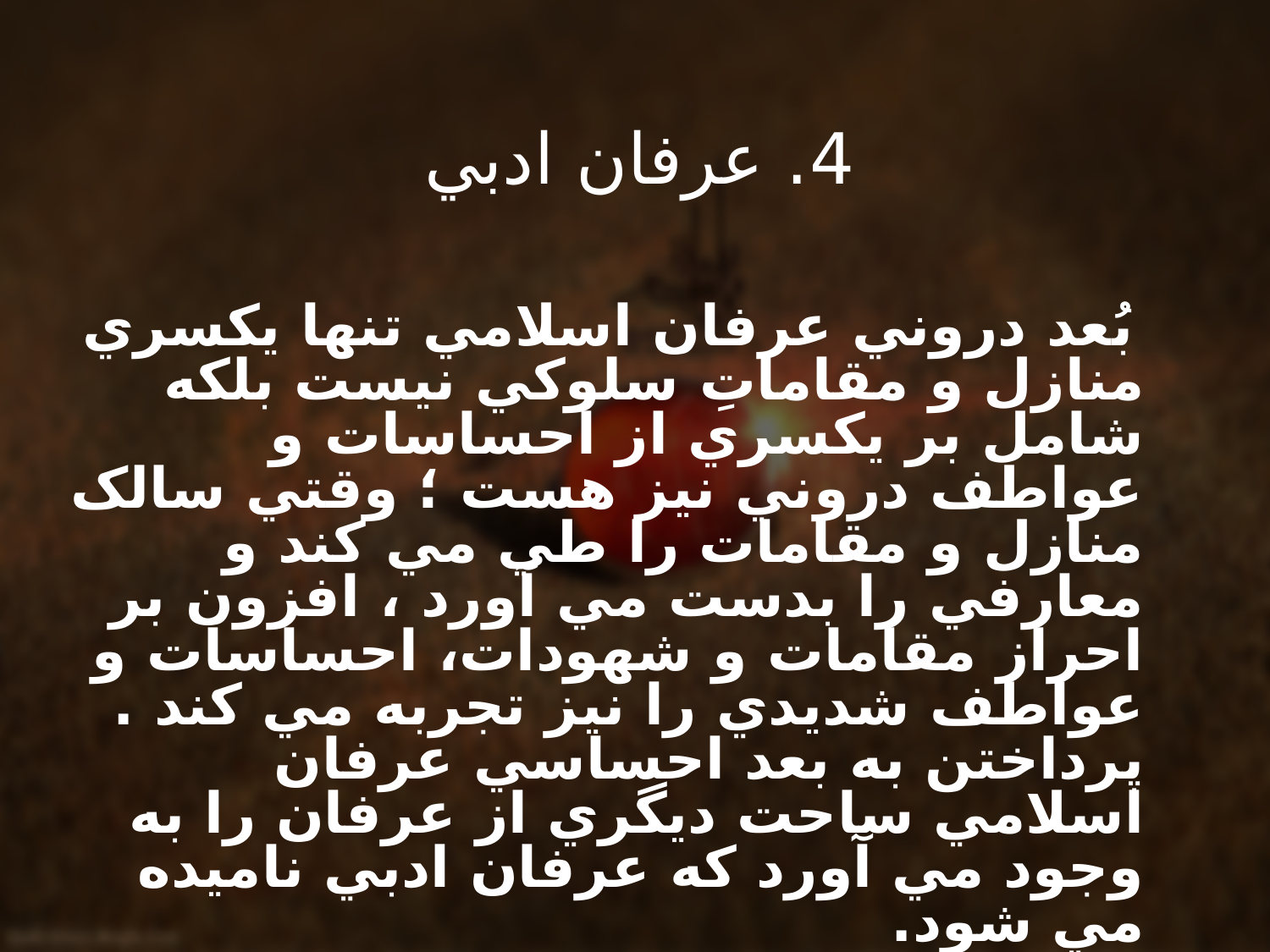

4. عرفان ادبي
   بُعد دروني عرفان اسلامي تنها يکسري منازل و مقاماتِ سلوکي نيست بلکه شامل بر يکسري از احساسات و عواطف دروني نيز هست ؛ وقتي سالک منازل و مقامات را طي مي کند و معارفي را بدست مي آورد ، افزون بر احراز مقامات و شهودات، احساسات و عواطف شديدي را نيز تجربه مي کند . پرداختن به بعد احساسي عرفان اسلامي ساحت ديگري از عرفان را به وجود مي آورد که عرفان ادبي ناميده مي شود.
   در عرفان ادبي به بيان منازل و کشف و شهود هستي با زبان احساسي پرداخته مي شود .